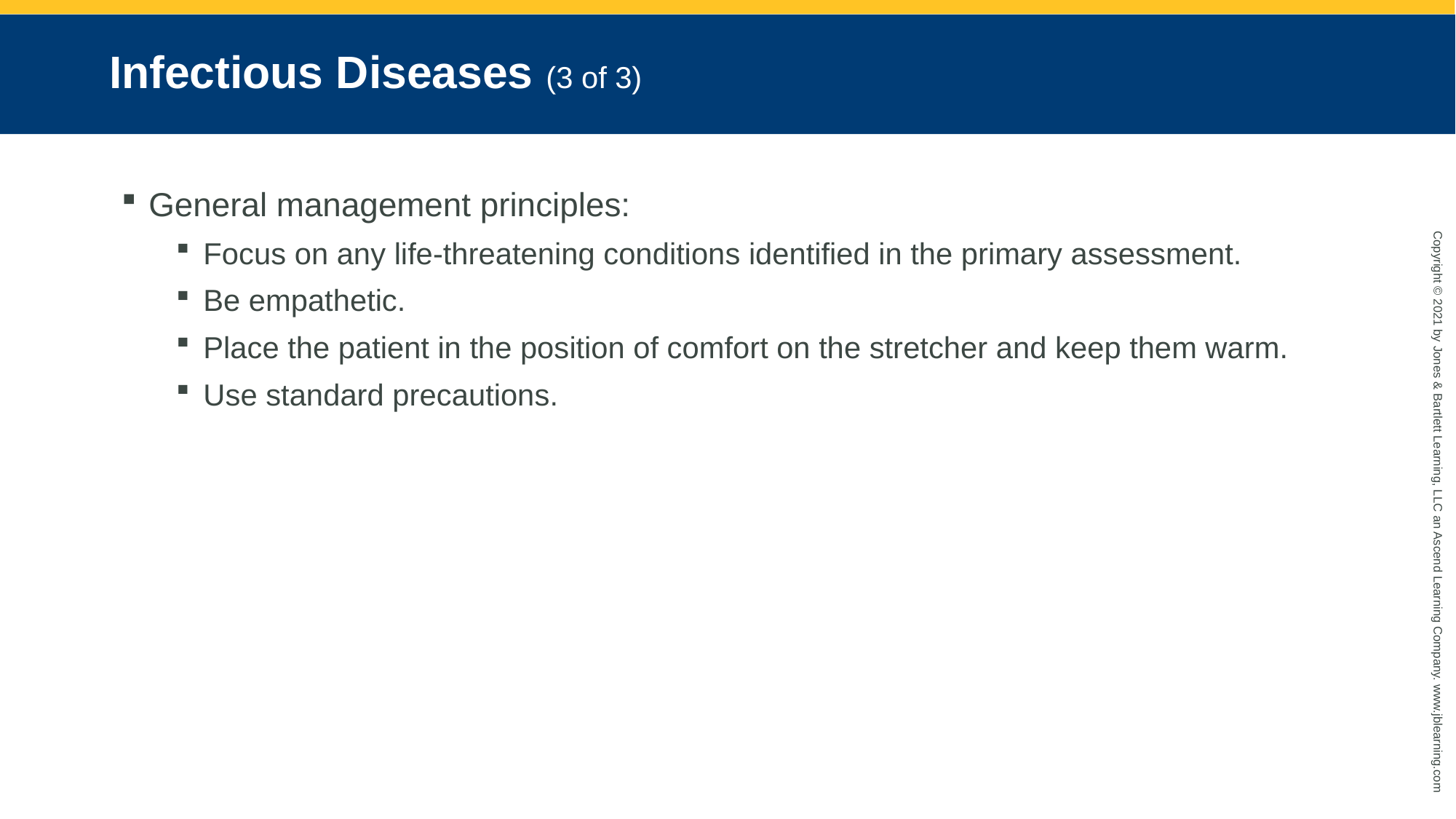

# Infectious Diseases (3 of 3)
General management principles:
Focus on any life-threatening conditions identified in the primary assessment.
Be empathetic.
Place the patient in the position of comfort on the stretcher and keep them warm.
Use standard precautions.